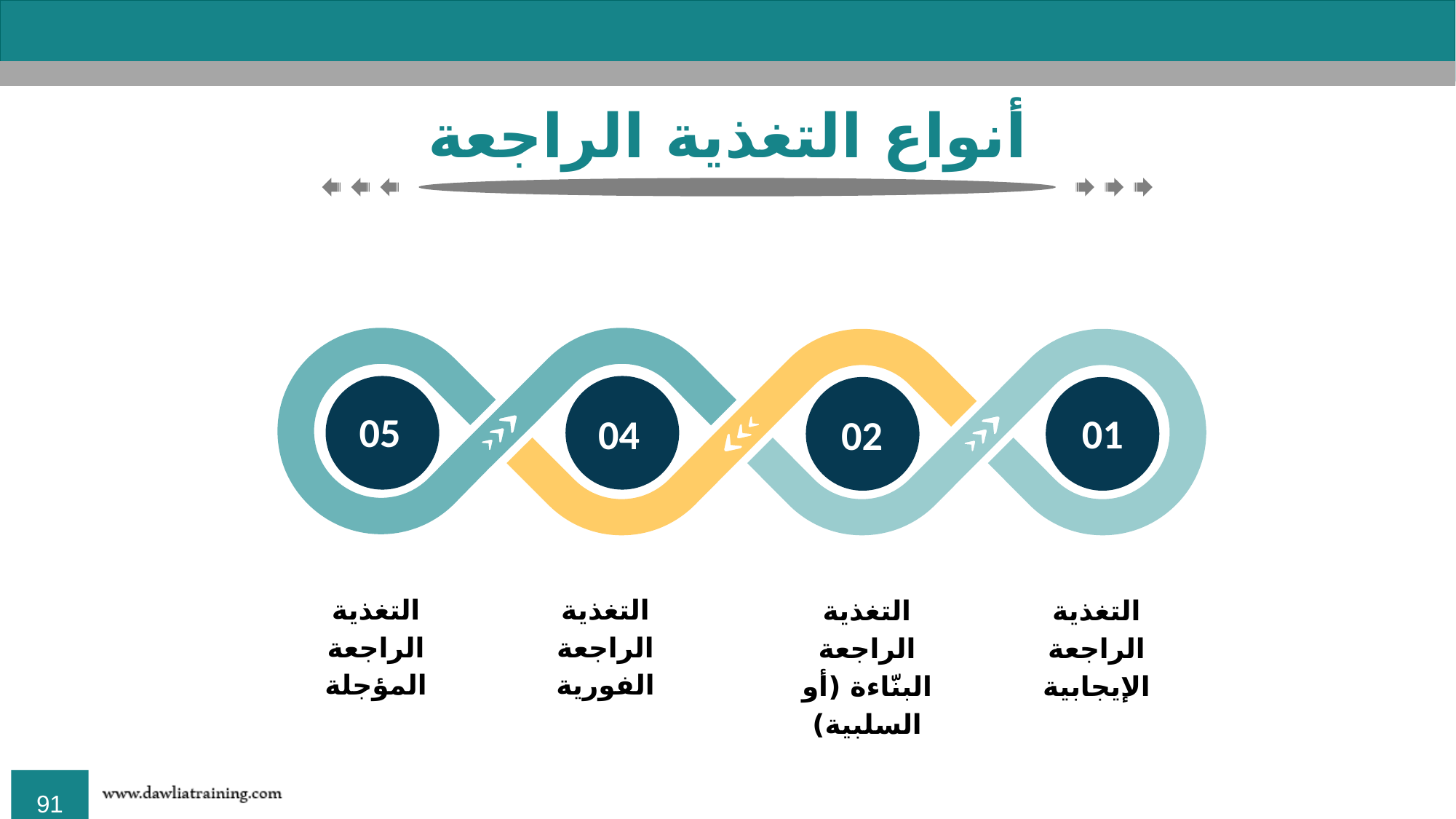

أنواع التغذية الراجعة

04
التغذية الراجعة الفورية

02
التغذية الراجعة البنّاءة (أو السلبية)

01
التغذية الراجعة الإيجابية

05
التغذية الراجعة المؤجلة